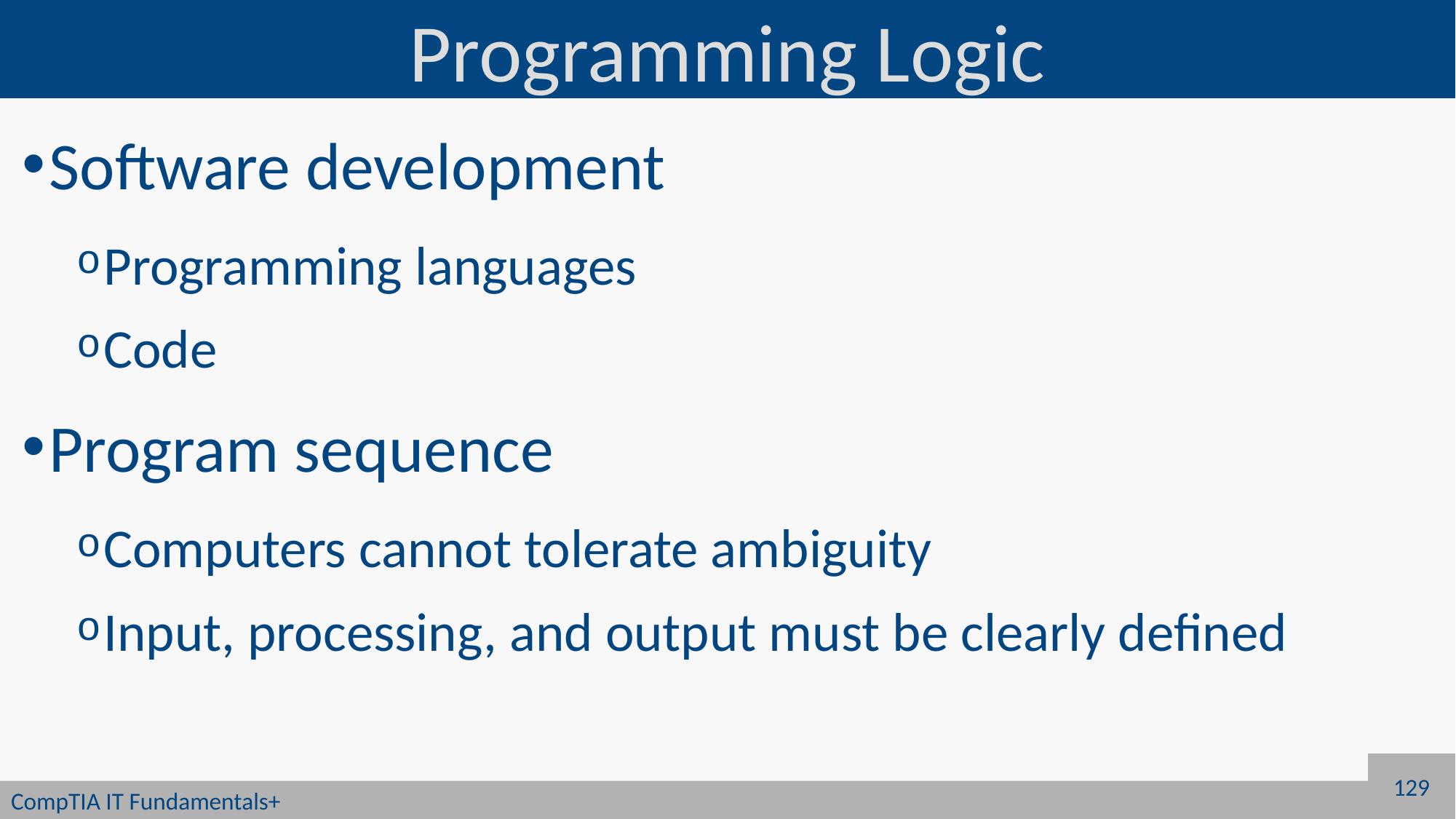

# Programming Logic
Software development
Programming languages
Code
Program sequence
Computers cannot tolerate ambiguity
Input, processing, and output must be clearly defined
129
CompTIA IT Fundamentals+